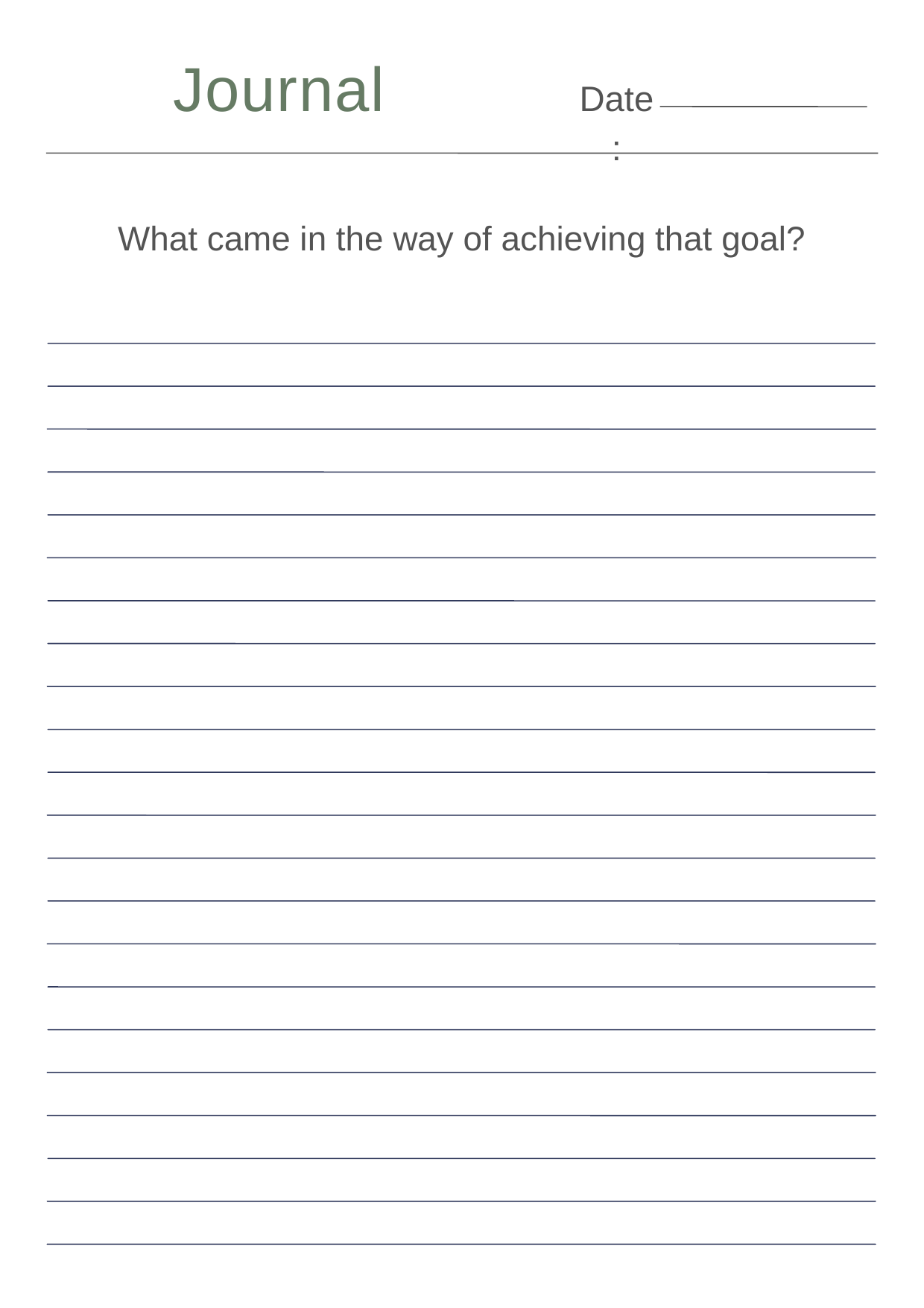

Journal
Date:

What came in the way of achieving that goal?